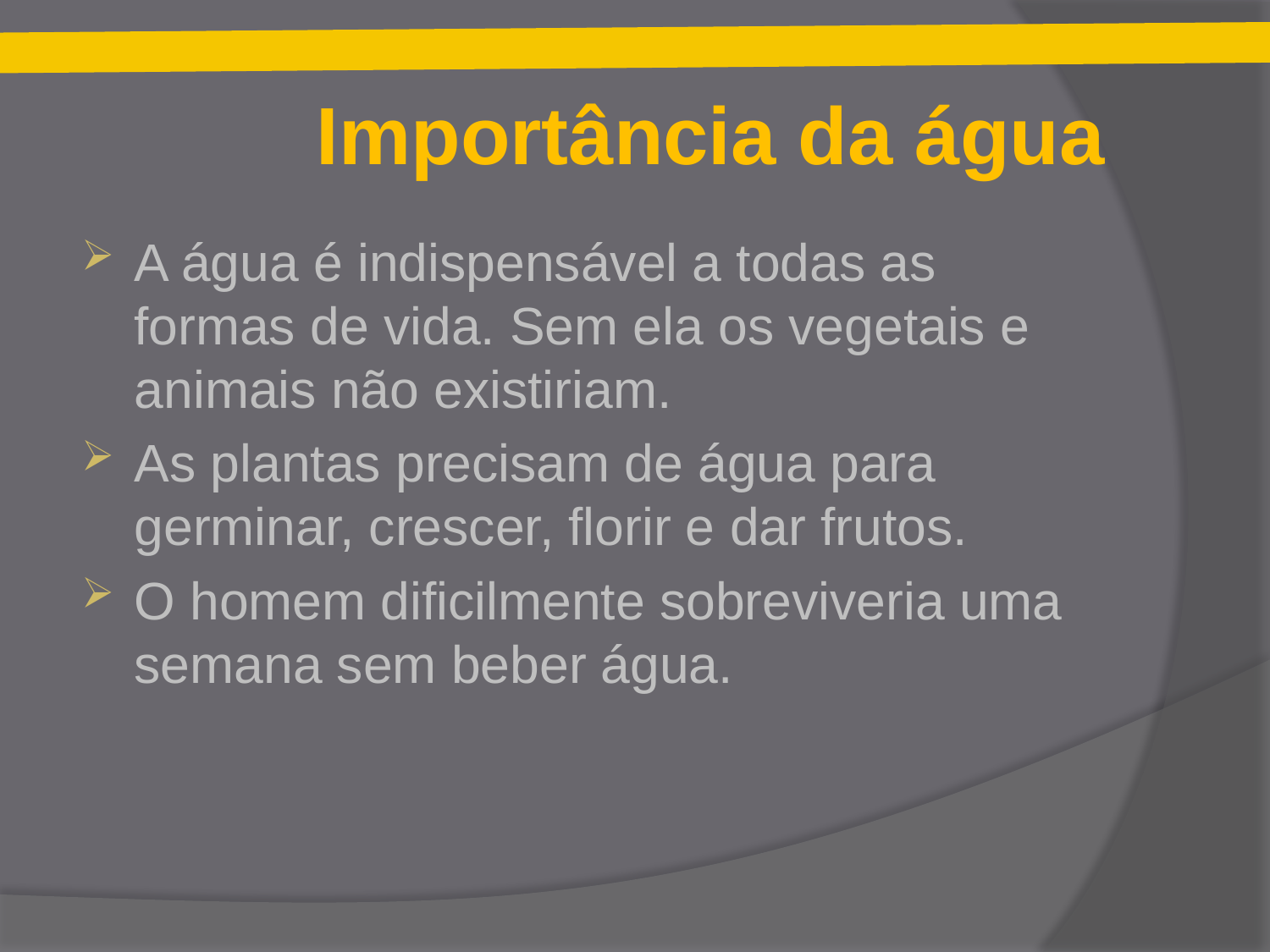

# Importância da água
A água é indispensável a todas as formas de vida. Sem ela os vegetais e animais não existiriam.
As plantas precisam de água para germinar, crescer, florir e dar frutos.
O homem dificilmente sobreviveria uma semana sem beber água.